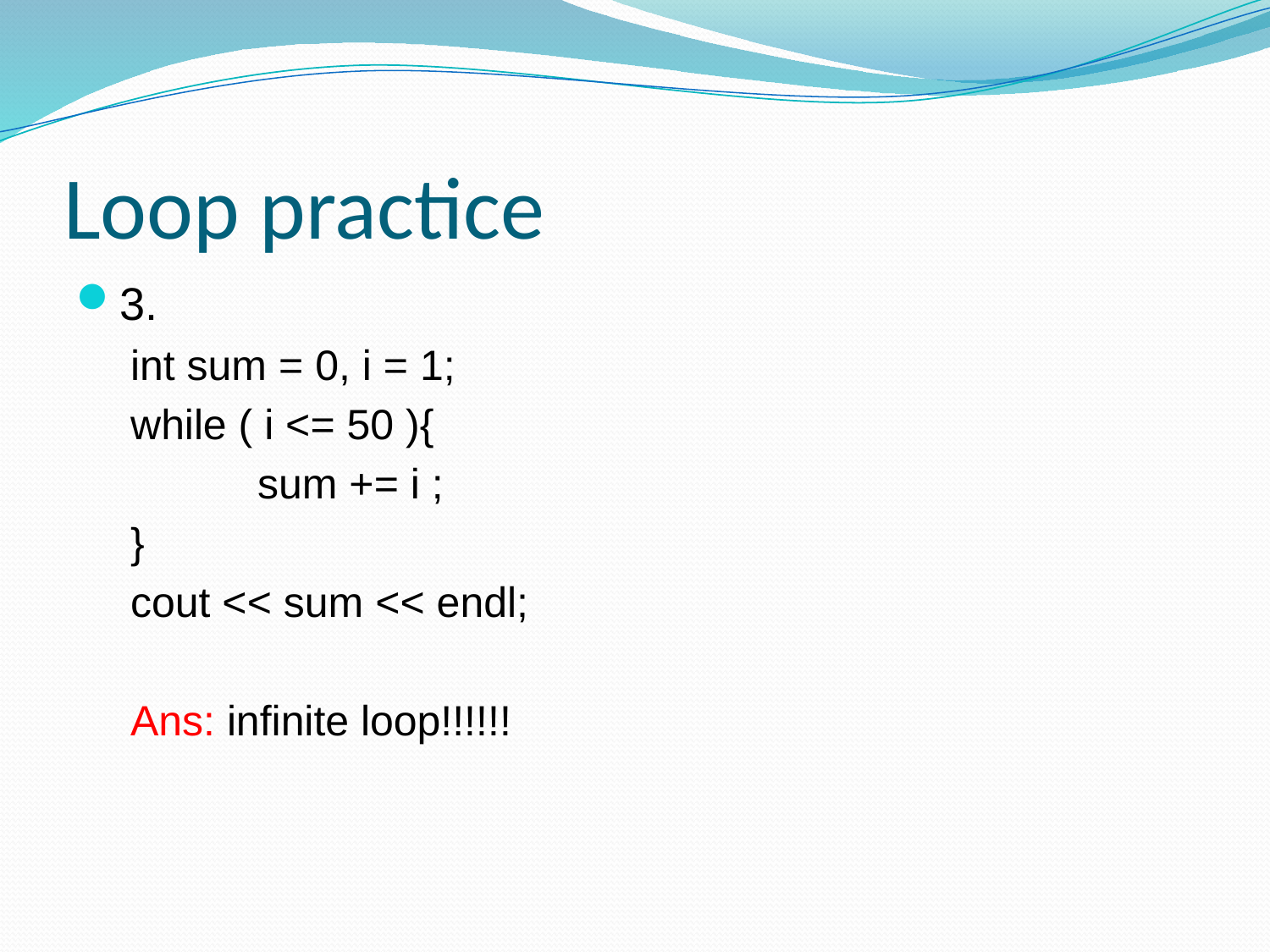

# Loop practice
3.
int sum = 0, i = 1;
while ( i <= 50 ){
	sum += i ;
}
cout << sum << endl;

Ans: infinite loop!!!!!!